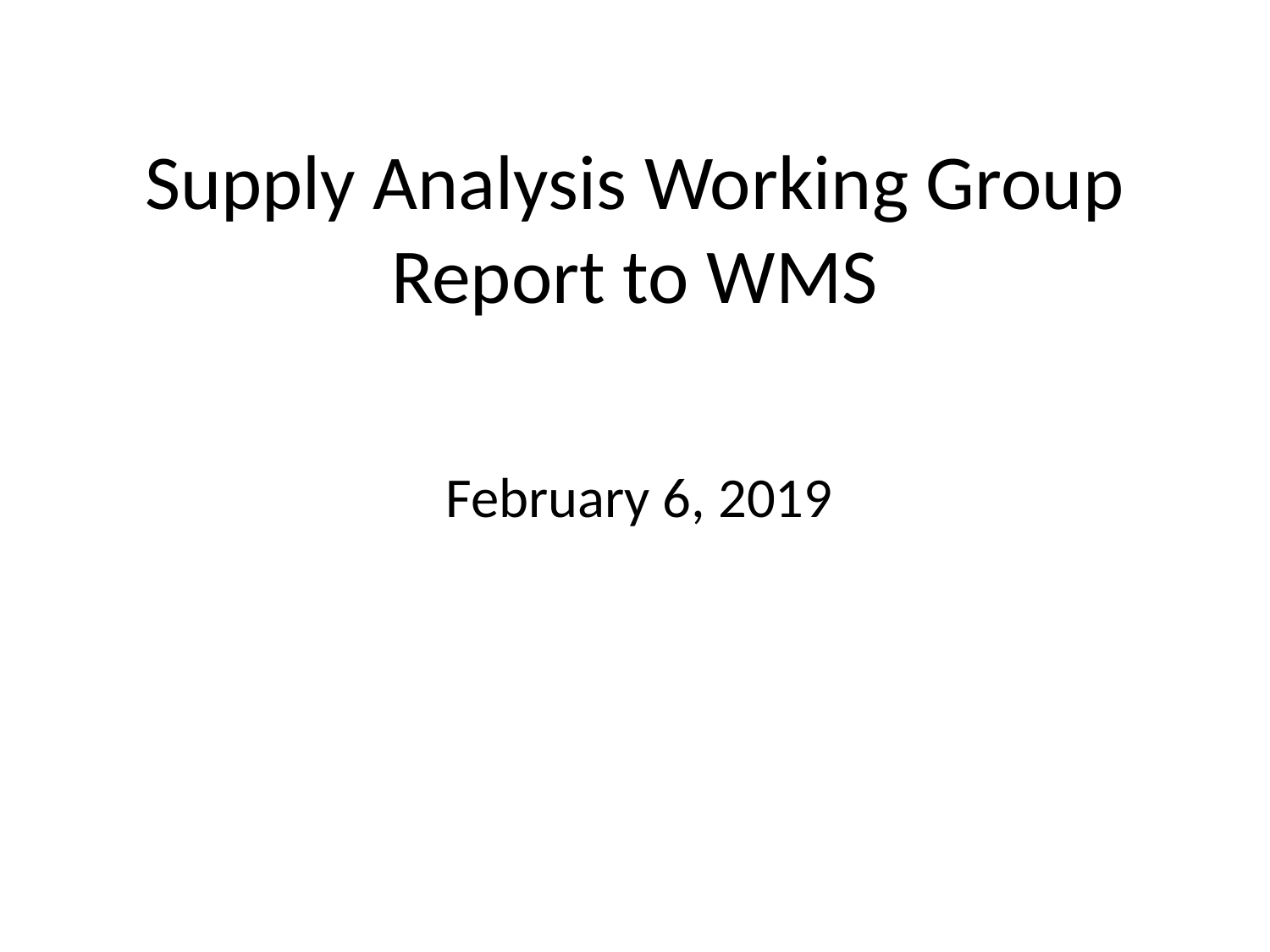

# Supply Analysis Working Group Report to WMS
February 6, 2019